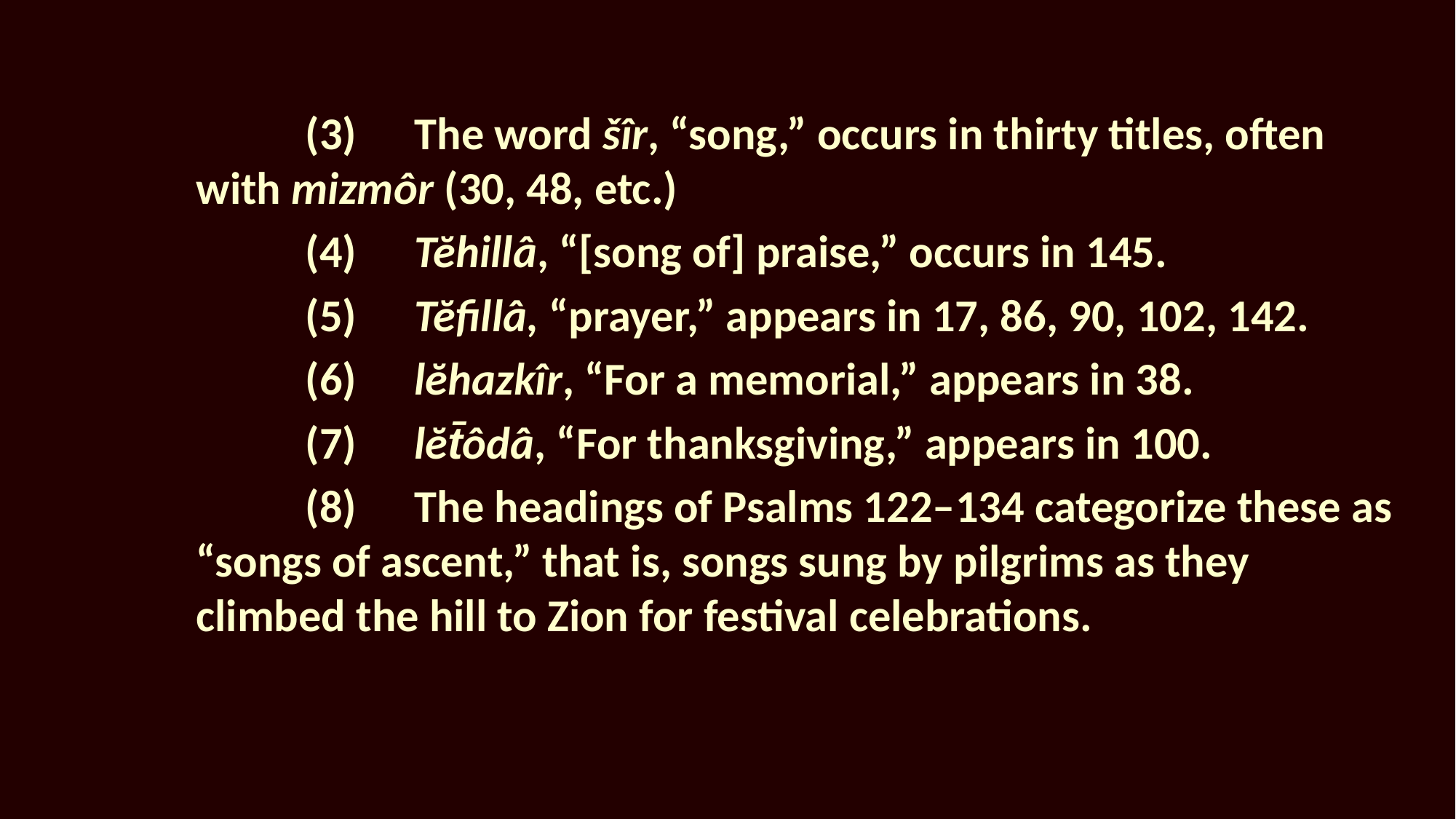

(3)	The word šîr, “song,” occurs in thirty titles, often with mizmôr (30, 48, etc.)
		(4)	Tĕhillâ, “[song of] praise,” occurs in 145.
		(5)	Tĕfillâ, “prayer,” appears in 17, 86, 90, 102, 142.
		(6)	lĕhazkîr, “For a memorial,” appears in 38.
		(7)	lĕt̄ôdâ, “For thanksgiving,” appears in 100.
		(8)	The headings of Psalms 122–134 categorize these as “songs of ascent,” that is, songs sung by pilgrims as they climbed the hill to Zion for festival celebrations.